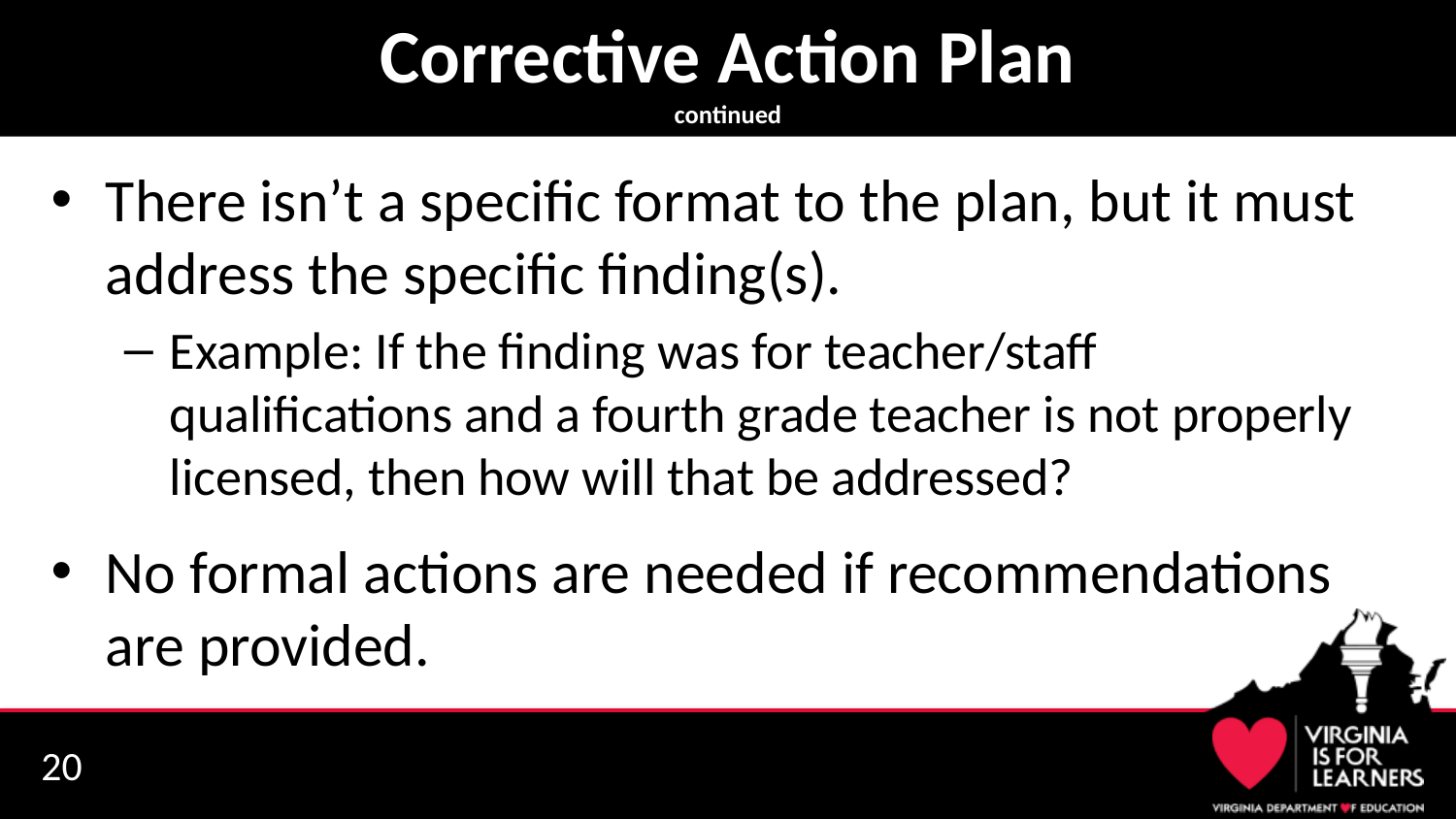

# Corrective Action Plan continued
There isn’t a specific format to the plan, but it must address the specific finding(s).
Example: If the finding was for teacher/staff qualifications and a fourth grade teacher is not properly licensed, then how will that be addressed?

No formal actions are needed if recommendations are provided.